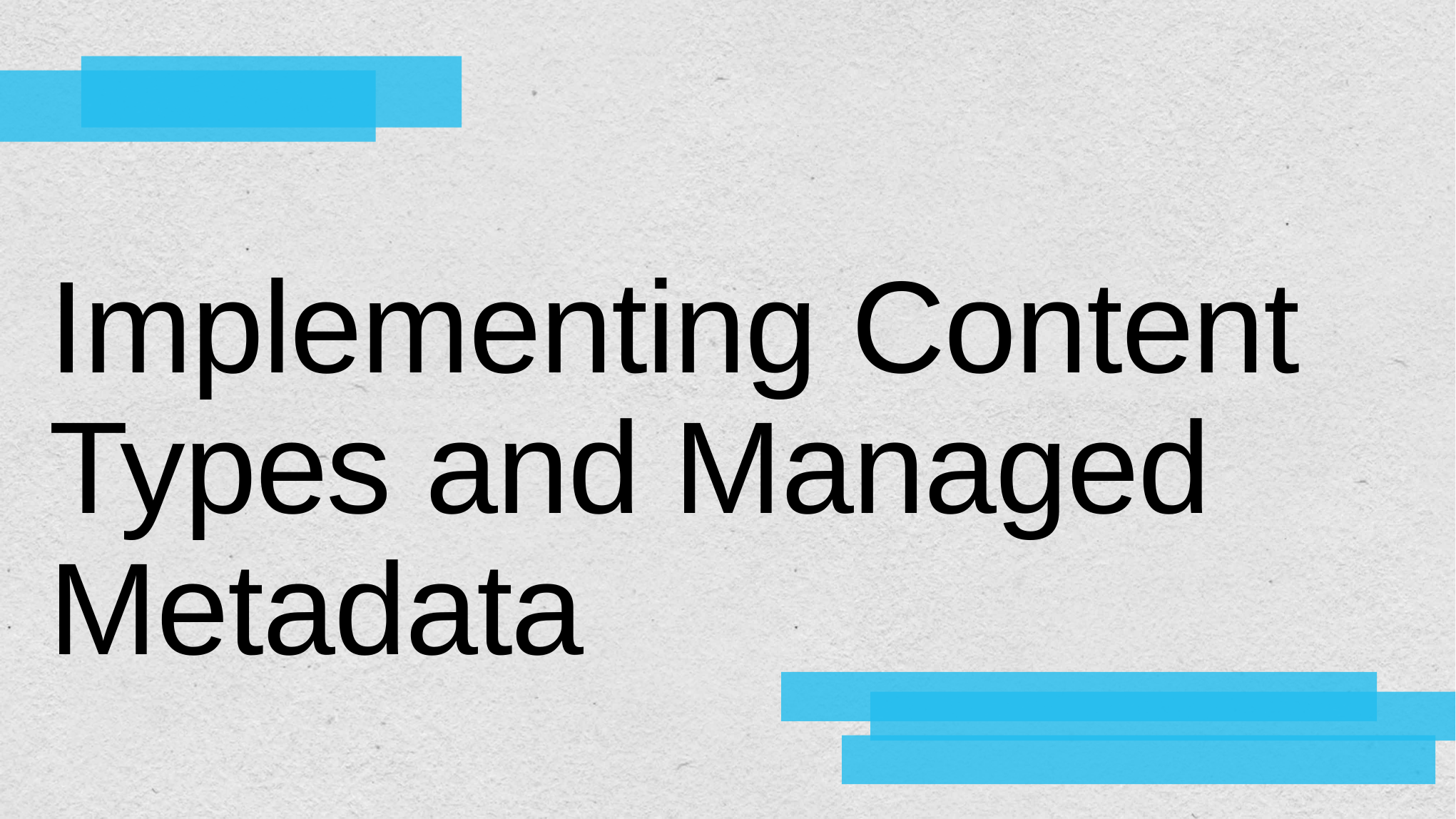

# Implementing Content Types and Managed Metadata